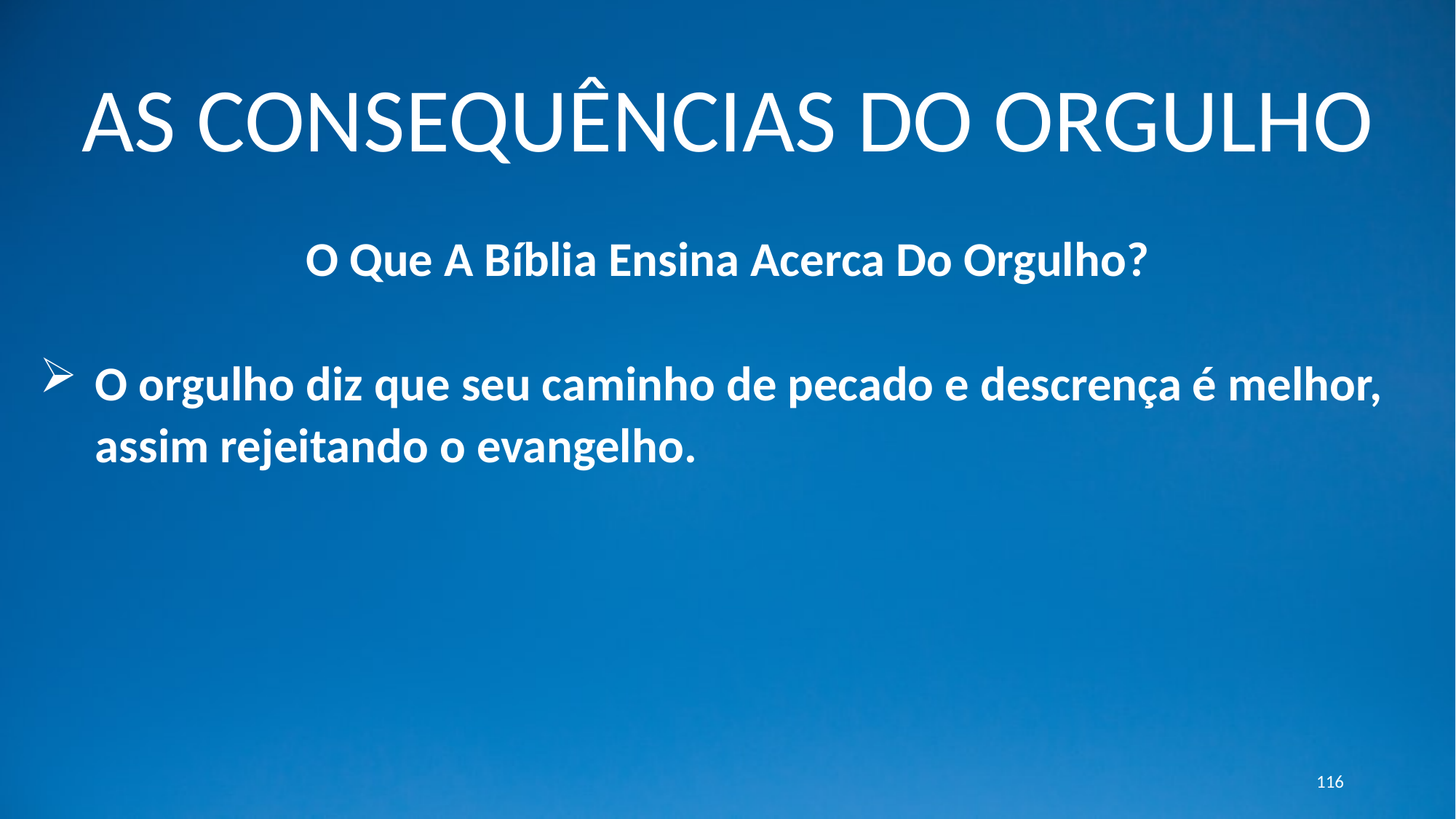

# AS CONSEQUÊNCIAS DO ORGULHO
O Que A Bíblia Ensina Acerca Do Orgulho?

O orgulho diz que seu caminho de pecado e descrença é melhor, assim rejeitando o evangelho.
116